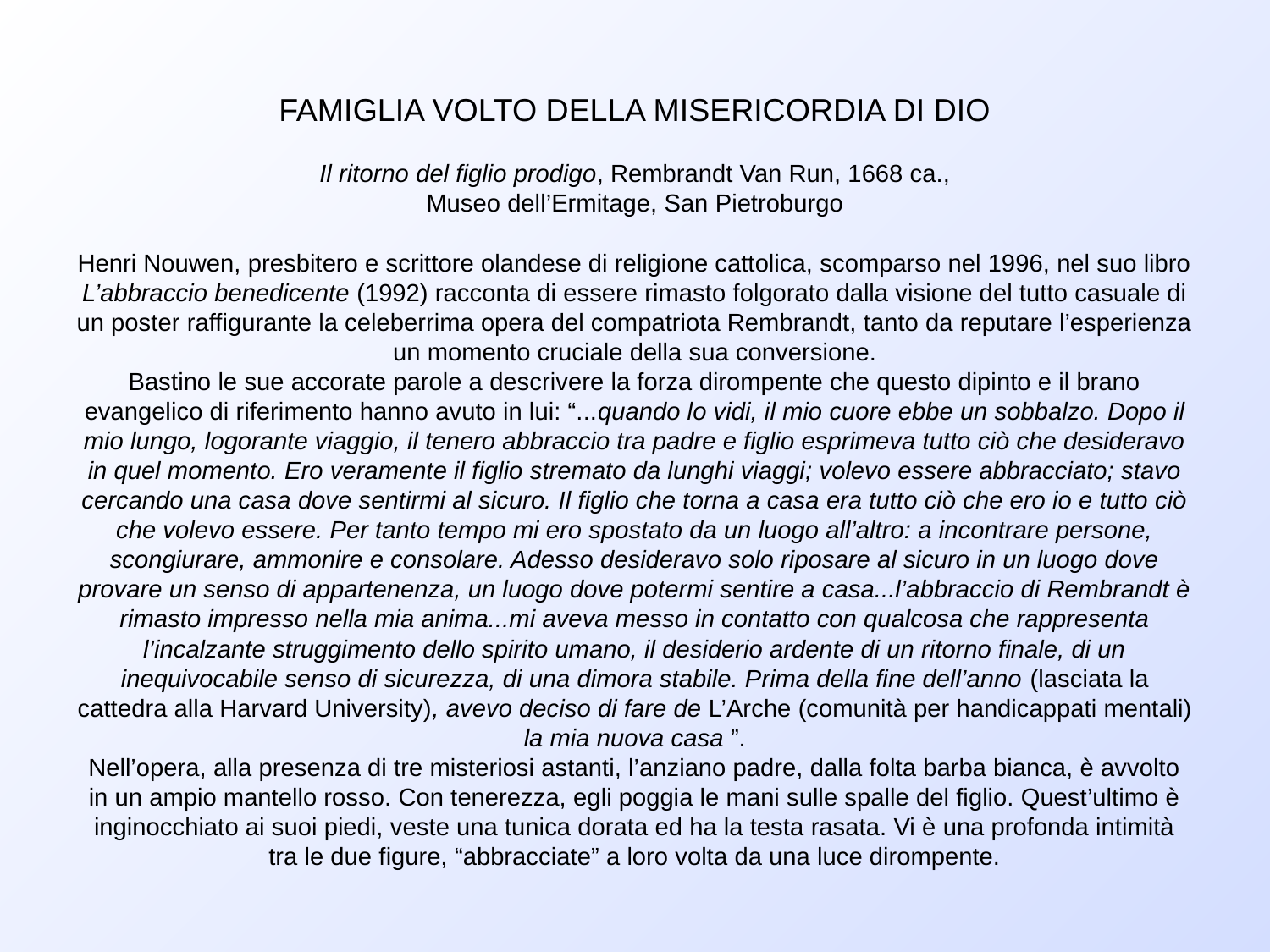

# FAMIGLIA VOLTO DELLA MISERICORDIA DI DIO Il ritorno del figlio prodigo, Rembrandt Van Run, 1668 ca., Museo dell’Ermitage, San Pietroburgo   Henri Nouwen, presbitero e scrittore olandese di religione cattolica, scomparso nel 1996, nel suo libro L’abbraccio benedicente (1992) racconta di essere rimasto folgorato dalla visione del tutto casuale di un poster raffigurante la celeberrima opera del compatriota Rembrandt, tanto da reputare l’esperienza un momento cruciale della sua conversione. Bastino le sue accorate parole a descrivere la forza dirompente che questo dipinto e il brano evangelico di riferimento hanno avuto in lui: “...quando lo vidi, il mio cuore ebbe un sobbalzo. Dopo il mio lungo, logorante viaggio, il tenero abbraccio tra padre e figlio esprimeva tutto ciò che desideravo in quel momento. Ero veramente il figlio stremato da lunghi viaggi; volevo essere abbracciato; stavo cercando una casa dove sentirmi al sicuro. Il figlio che torna a casa era tutto ciò che ero io e tutto ciò che volevo essere. Per tanto tempo mi ero spostato da un luogo all’altro: a incontrare persone, scongiurare, ammonire e consolare. Adesso desideravo solo riposare al sicuro in un luogo dove provare un senso di appartenenza, un luogo dove potermi sentire a casa...l’abbraccio di Rembrandt è rimasto impresso nella mia anima...mi aveva messo in contatto con qualcosa che rappresenta l’incalzante struggimento dello spirito umano, il desiderio ardente di un ritorno finale, di un inequivocabile senso di sicurezza, di una dimora stabile. Prima della fine dell’anno (lasciata la cattedra alla Harvard University), avevo deciso di fare de L’Arche (comunità per handicappati mentali) la mia nuova casa ”. Nell’opera, alla presenza di tre misteriosi astanti, l’anziano padre, dalla folta barba bianca, è avvolto in un ampio mantello rosso. Con tenerezza, egli poggia le mani sulle spalle del figlio. Quest’ultimo è inginocchiato ai suoi piedi, veste una tunica dorata ed ha la testa rasata. Vi è una profonda intimità tra le due figure, “abbracciate” a loro volta da una luce dirompente.